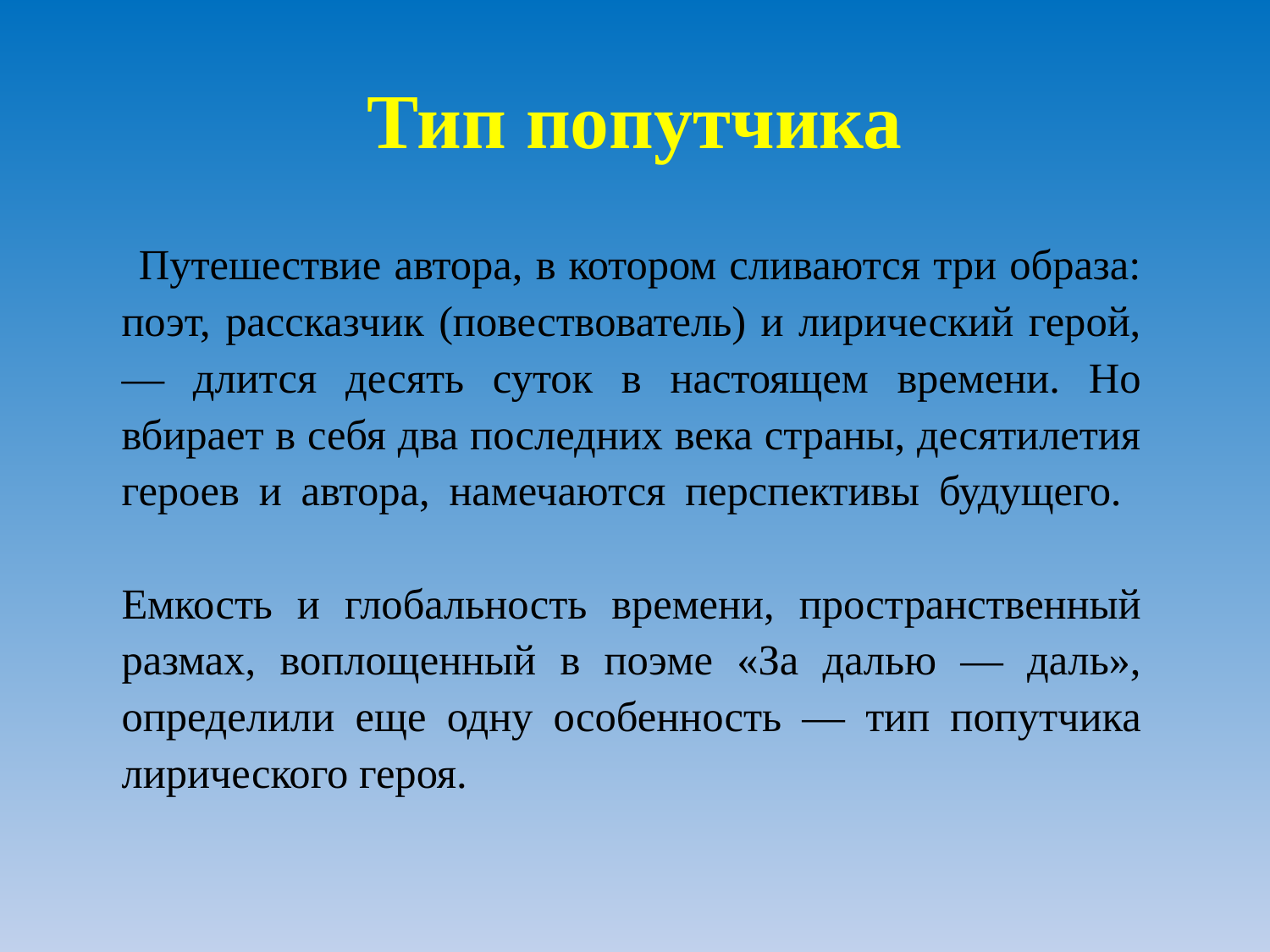

# Тип попутчика
     Путешествие автора, в котором сливаются три образа: поэт, рассказчик (повествователь) и лирический герой, — длится десять суток в настоящем времени. Но вбирает в себя два последних века страны, десятилетия героев и автора, намечаются перспективы будущего.
Емкость и глобальность времени, пространственный размах, воплощенный в поэме «За далью — даль», определили еще одну особенность — тип попутчика лирического героя.